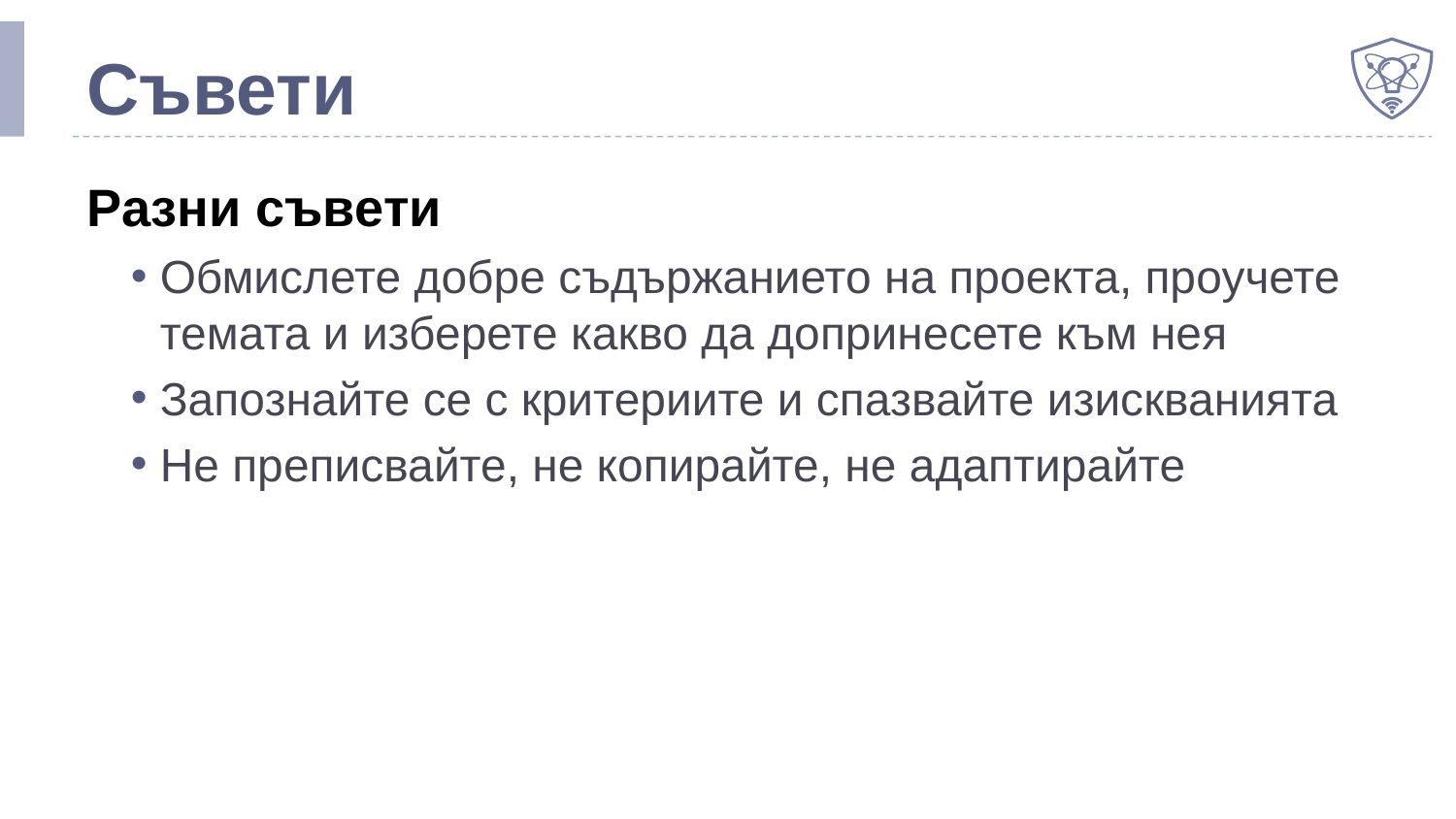

# Съвети
Разни съвети
Обмислете добре съдържанието на проекта, проучете темата и изберете какво да допринесете към нея
Запознайте се с критериите и спазвайте изискванията
Не преписвайте, не копирайте, не адаптирайте